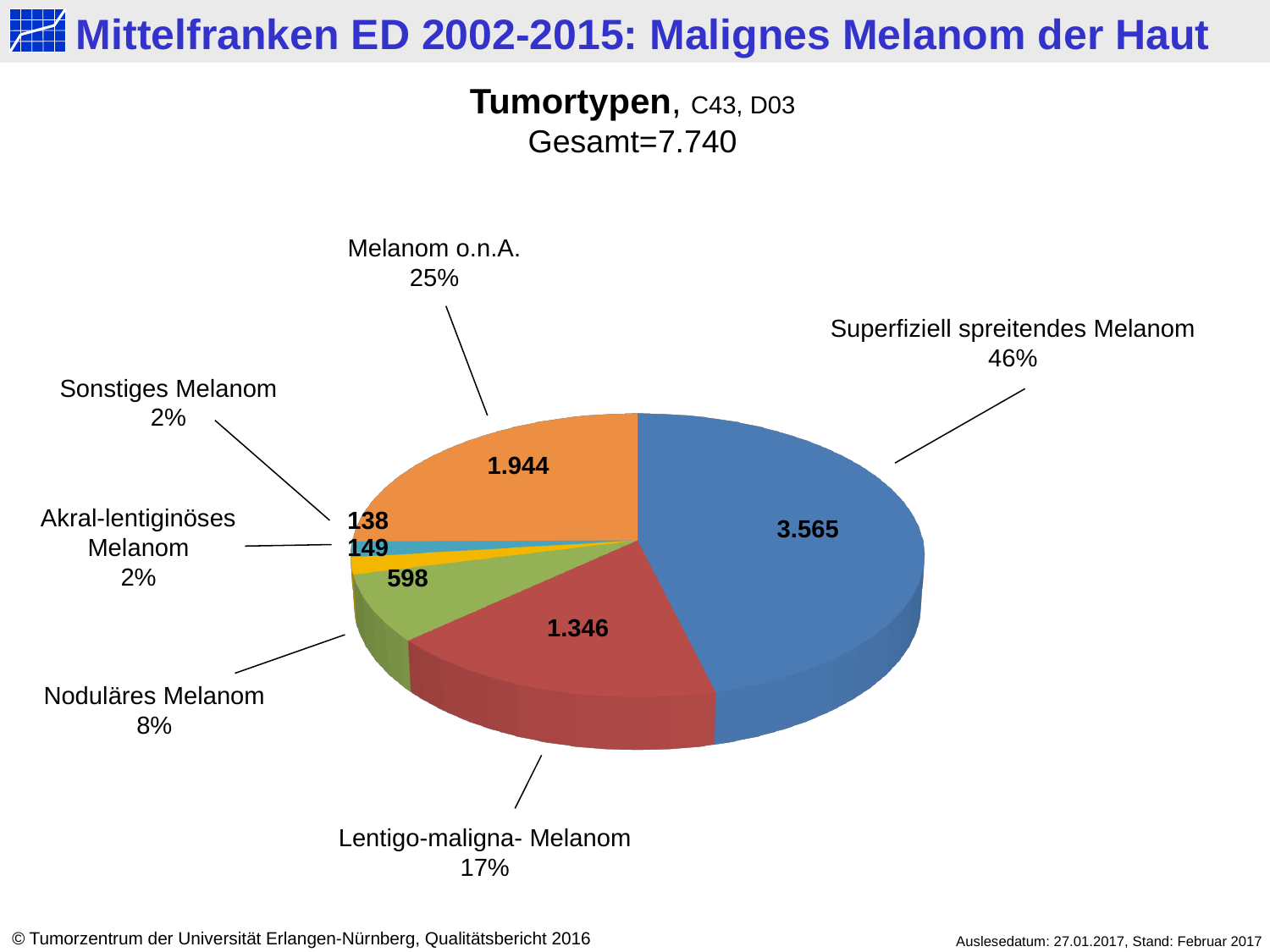

Tumortypen, C43, D03
Gesamt=7.740
Melanom o.n.A.
25%
Superfiziell spreitendes Melanom
46%

[unsupported chart]

Sonstiges Melanom
2%
1.944
Akral-lentiginöses Melanom
2%
138
3.565
149
598
1.346
Noduläres Melanom
8%
Lentigo-maligna- Melanom
17%